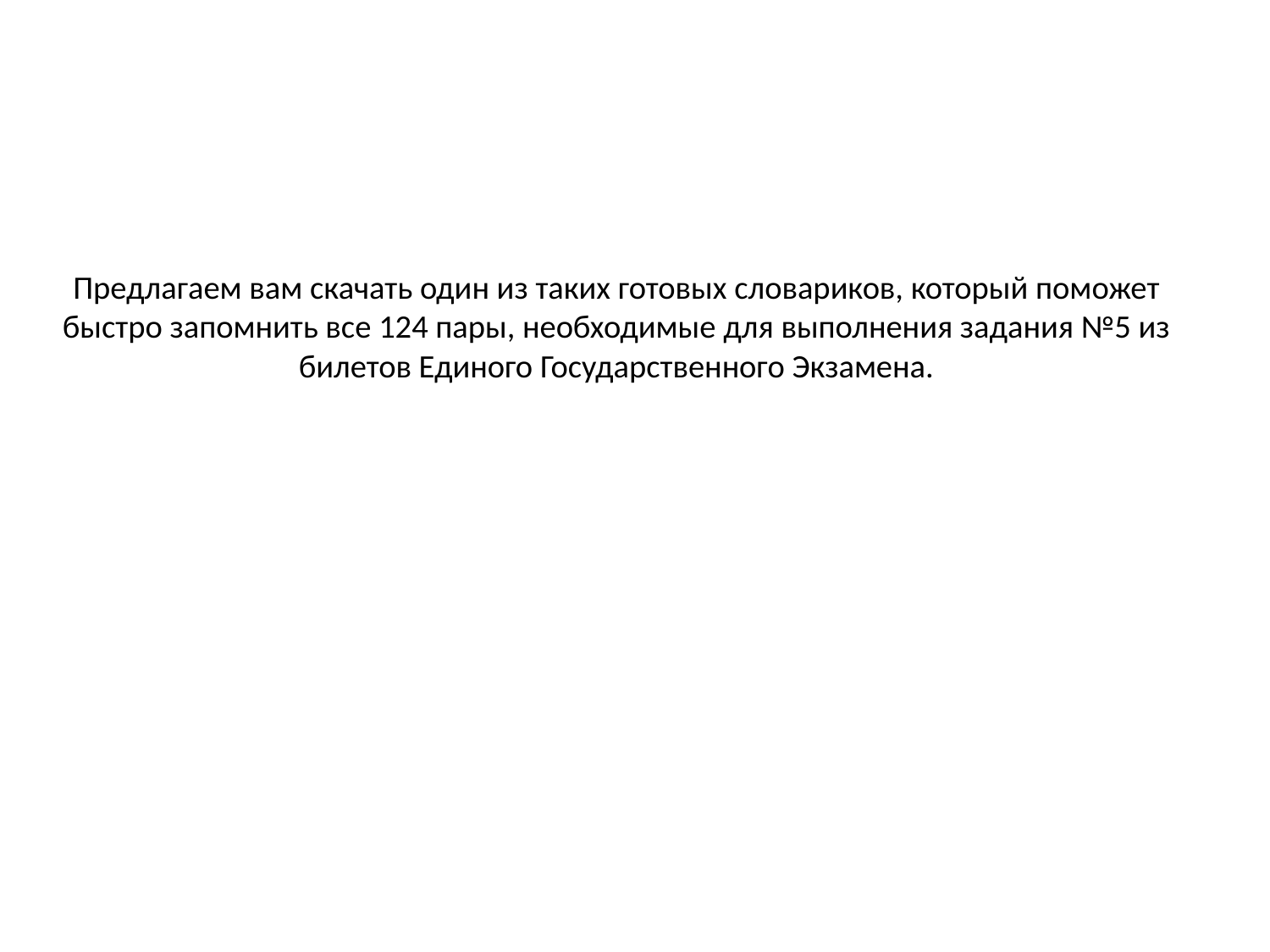

# Предлагаем вам скачать один из таких готовых словариков, который поможет быстро запомнить все 124 пары, необходимые для выполнения задания №5 из билетов Единого Государственного Экзамена.